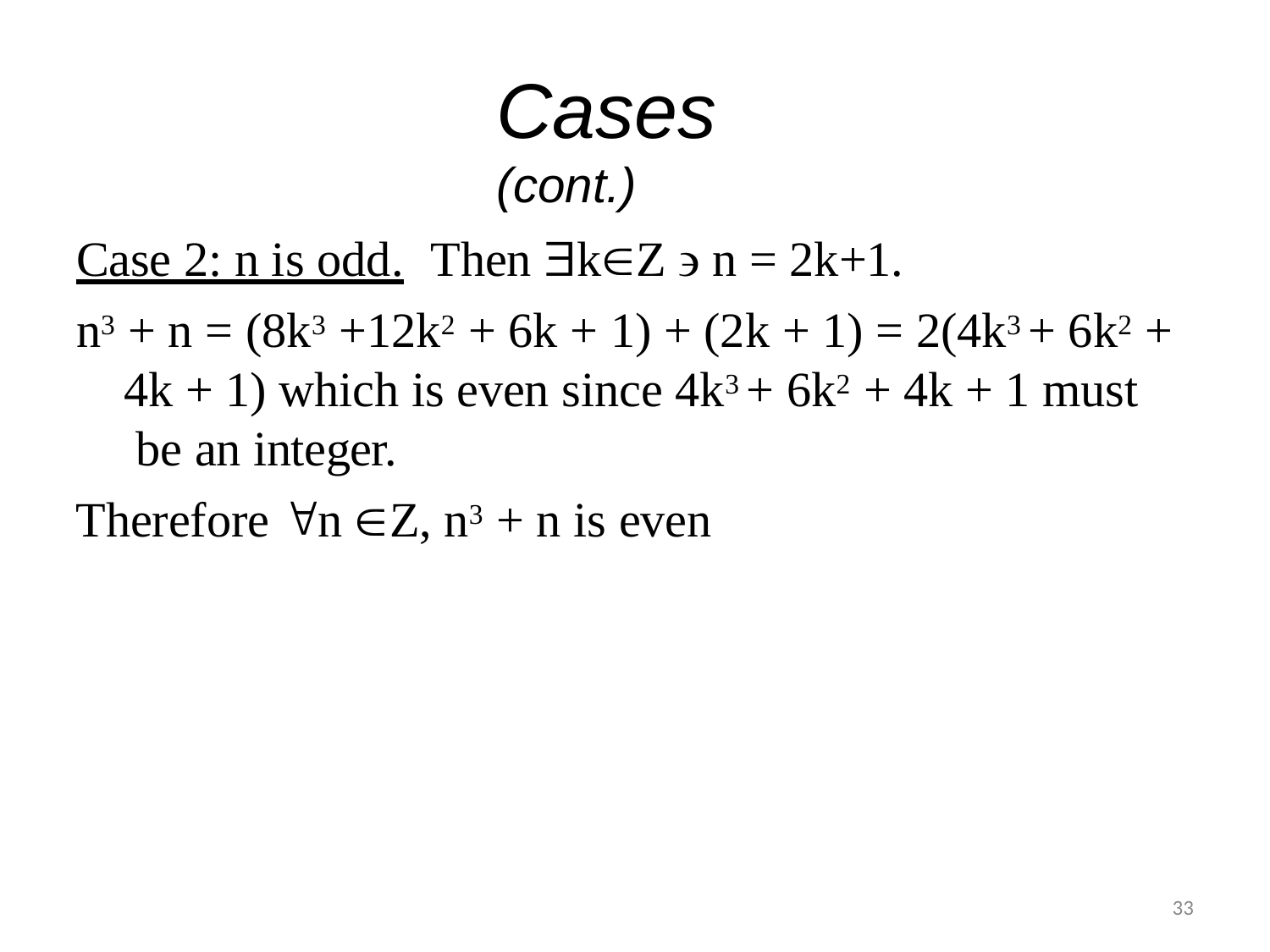

# Cases (cont.)
Case 2: n is odd.	Then ∃k∈Z ∋ n = 2k+1.
n3 + n = (8k3 +12k2 + 6k + 1) + (2k + 1) = 2(4k3 + 6k2 +
4k + 1) which is even since 4k3 + 6k2 + 4k + 1 must  be an integer.
Therefore ∀n ∈Z, n3 + n is even
33